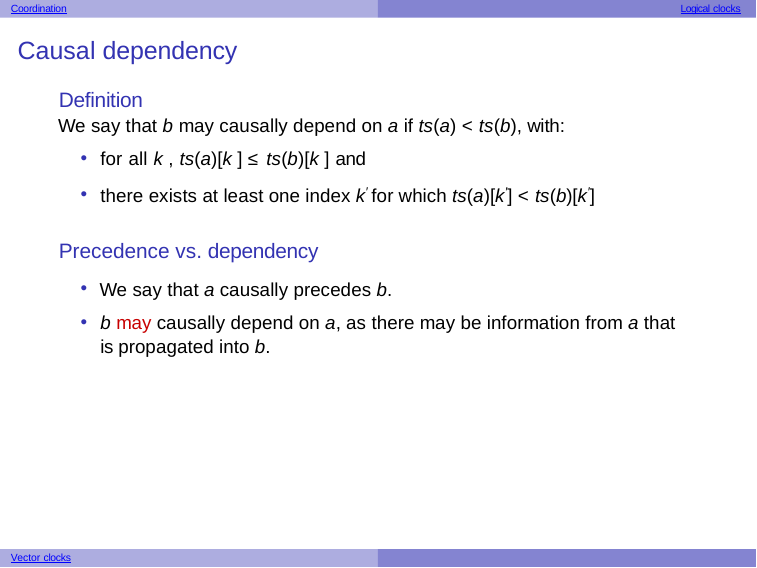

Coordination
Logical clocks
Causal dependency
Definition
We say that b may causally depend on a if ts(a) < ts(b), with:
for all k , ts(a)[k ] ≤ ts(b)[k ] and
there exists at least one index k′ for which ts(a)[k′] < ts(b)[k′]

Precedence vs. dependency
We say that a causally precedes b.
b may causally depend on a, as there may be information from a that is propagated into b.

Vector clocks